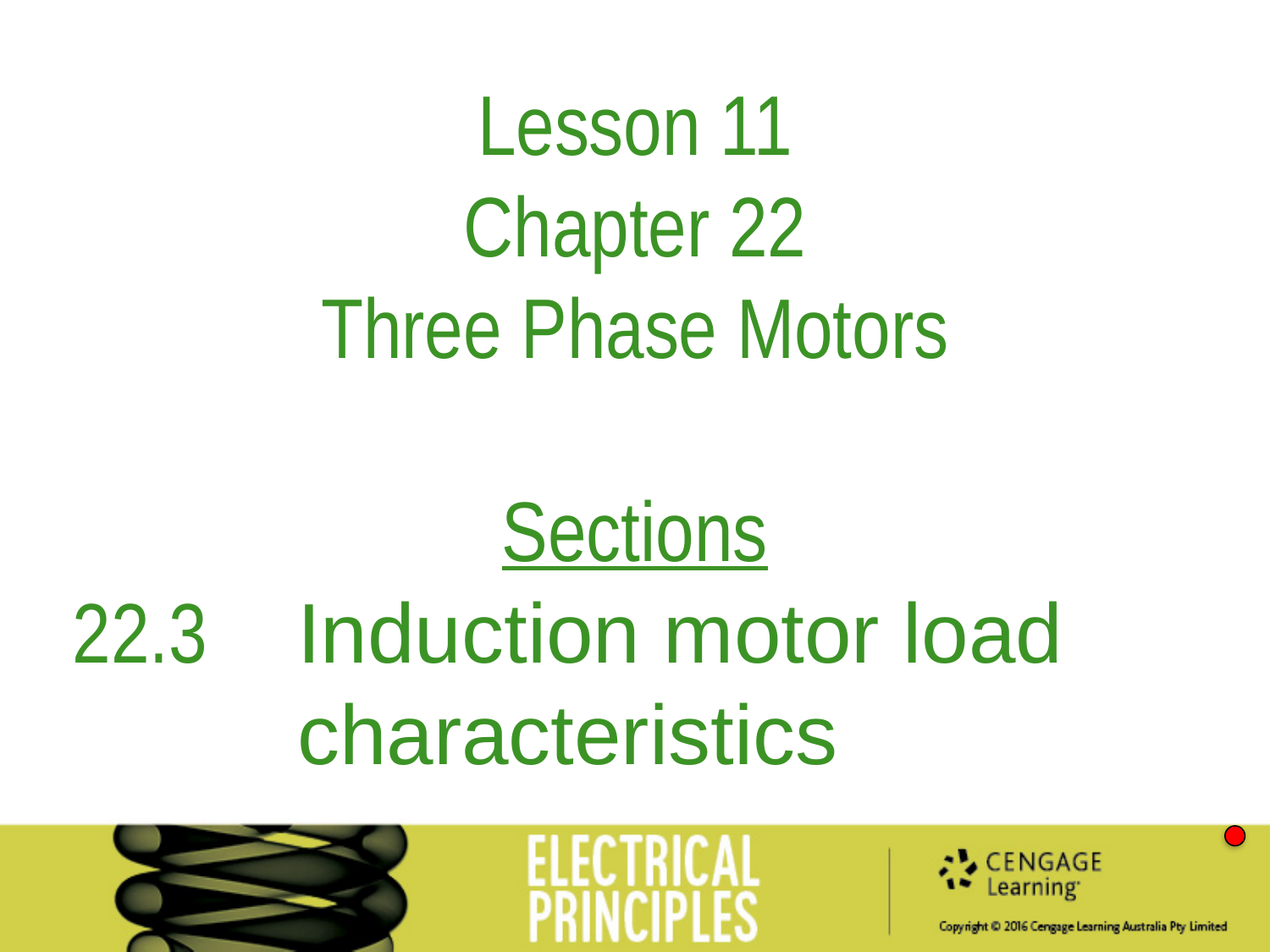

Lesson 11
Chapter 22
Three Phase Motors

Sections
22.3	Induction motor load characteristics